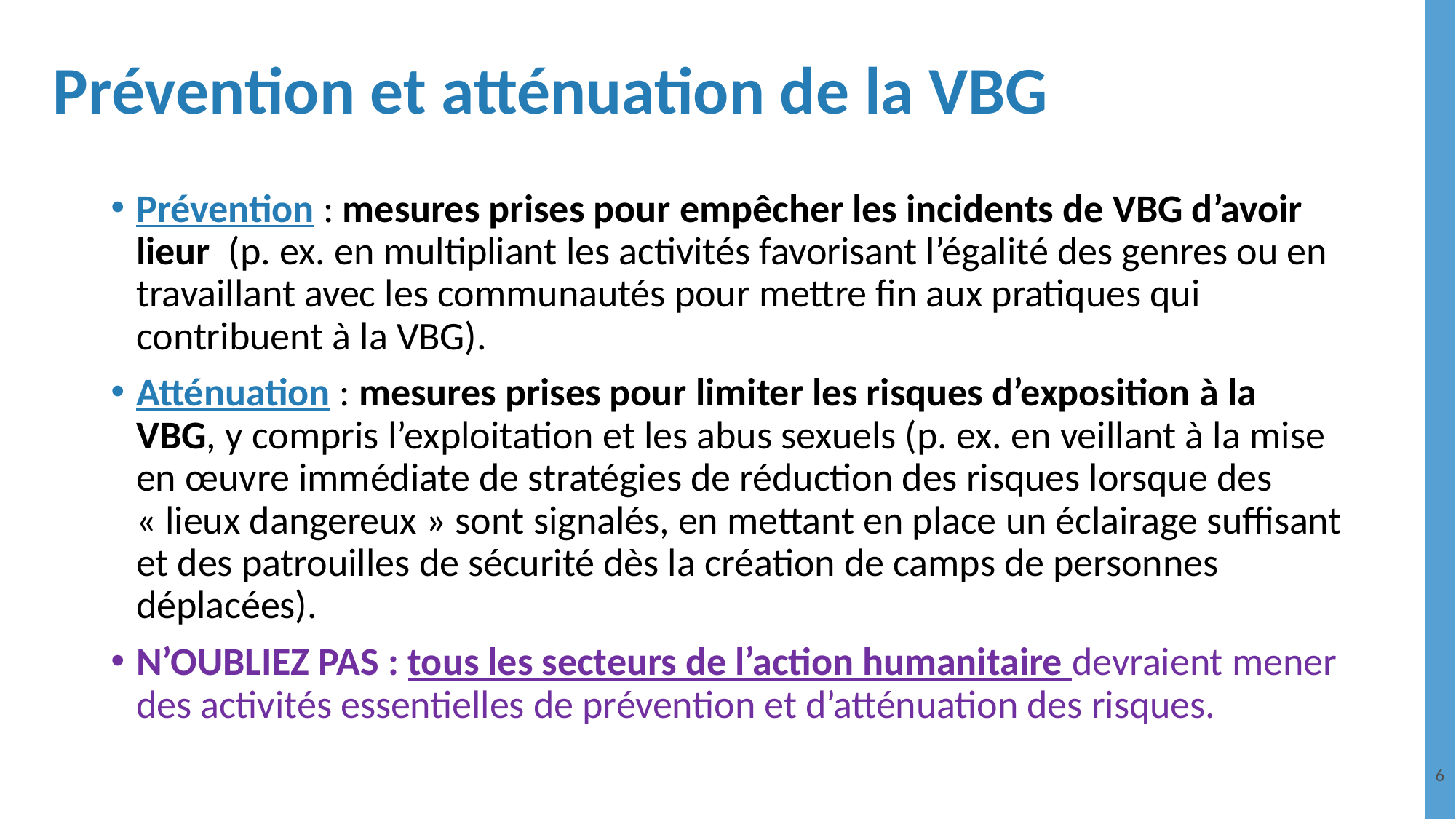

# Prévention et atténuation de la VBG
Prévention : mesures prises pour empêcher les incidents de VBG d’avoir lieur  (p. ex. en multipliant les activités favorisant l’égalité des genres ou en travaillant avec les communautés pour mettre fin aux pratiques qui contribuent à la VBG).
Atténuation : mesures prises pour limiter les risques d’exposition à la VBG, y compris l’exploitation et les abus sexuels (p. ex. en veillant à la mise en œuvre immédiate de stratégies de réduction des risques lorsque des « lieux dangereux » sont signalés, en mettant en place un éclairage suffisant et des patrouilles de sécurité dès la création de camps de personnes déplacées).
N’OUBLIEZ PAS : tous les secteurs de l’action humanitaire devraient mener des activités essentielles de prévention et d’atténuation des risques.